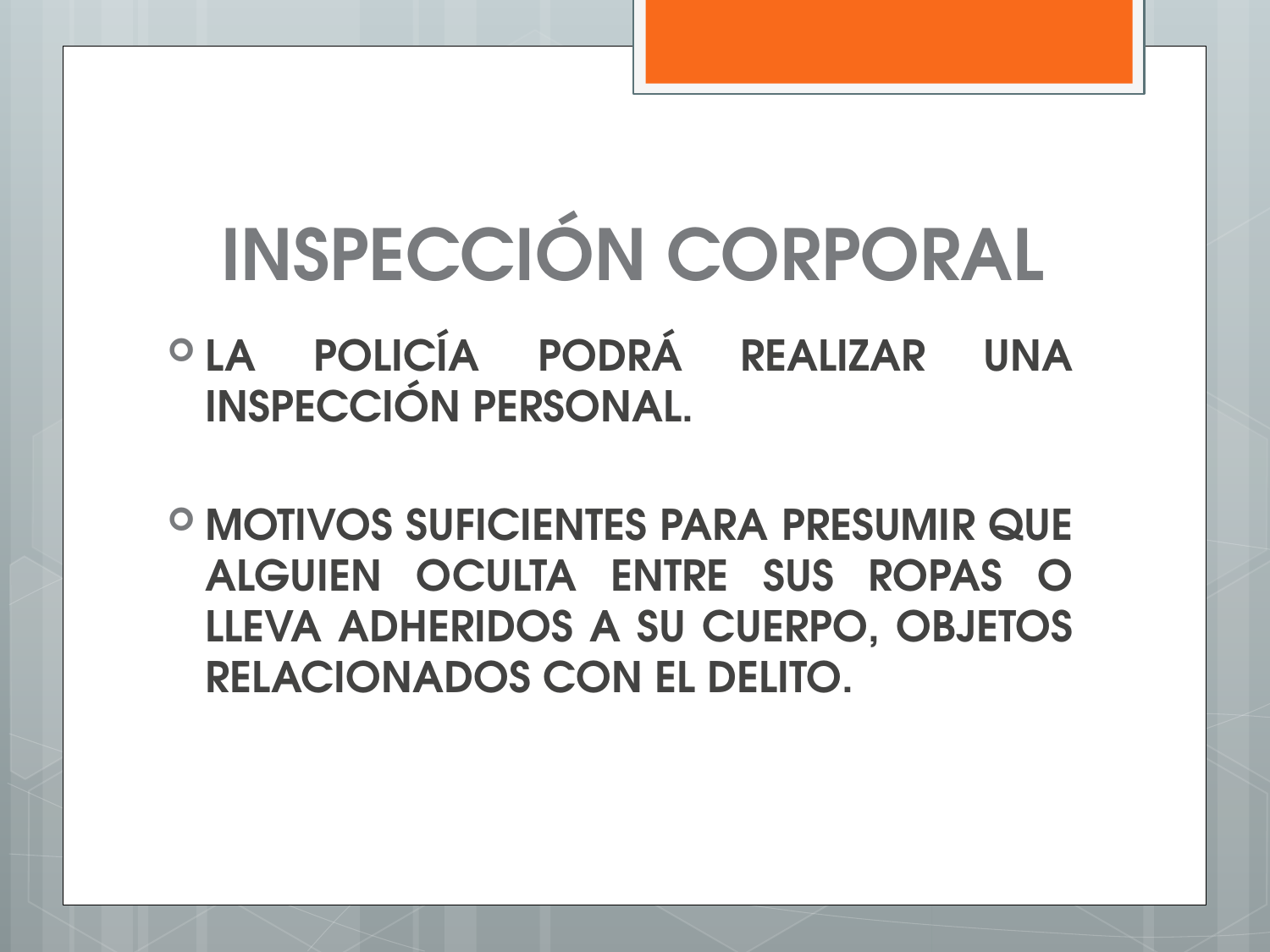

# INSPECCIÓN CORPORAL
LA POLICÍA PODRÁ REALIZAR UNA INSPECCIÓN PERSONAL.

MOTIVOS SUFICIENTES PARA PRESUMIR QUE ALGUIEN OCULTA ENTRE SUS ROPAS O LLEVA ADHERIDOS A SU CUERPO, OBJETOS RELACIONADOS CON EL DELITO.